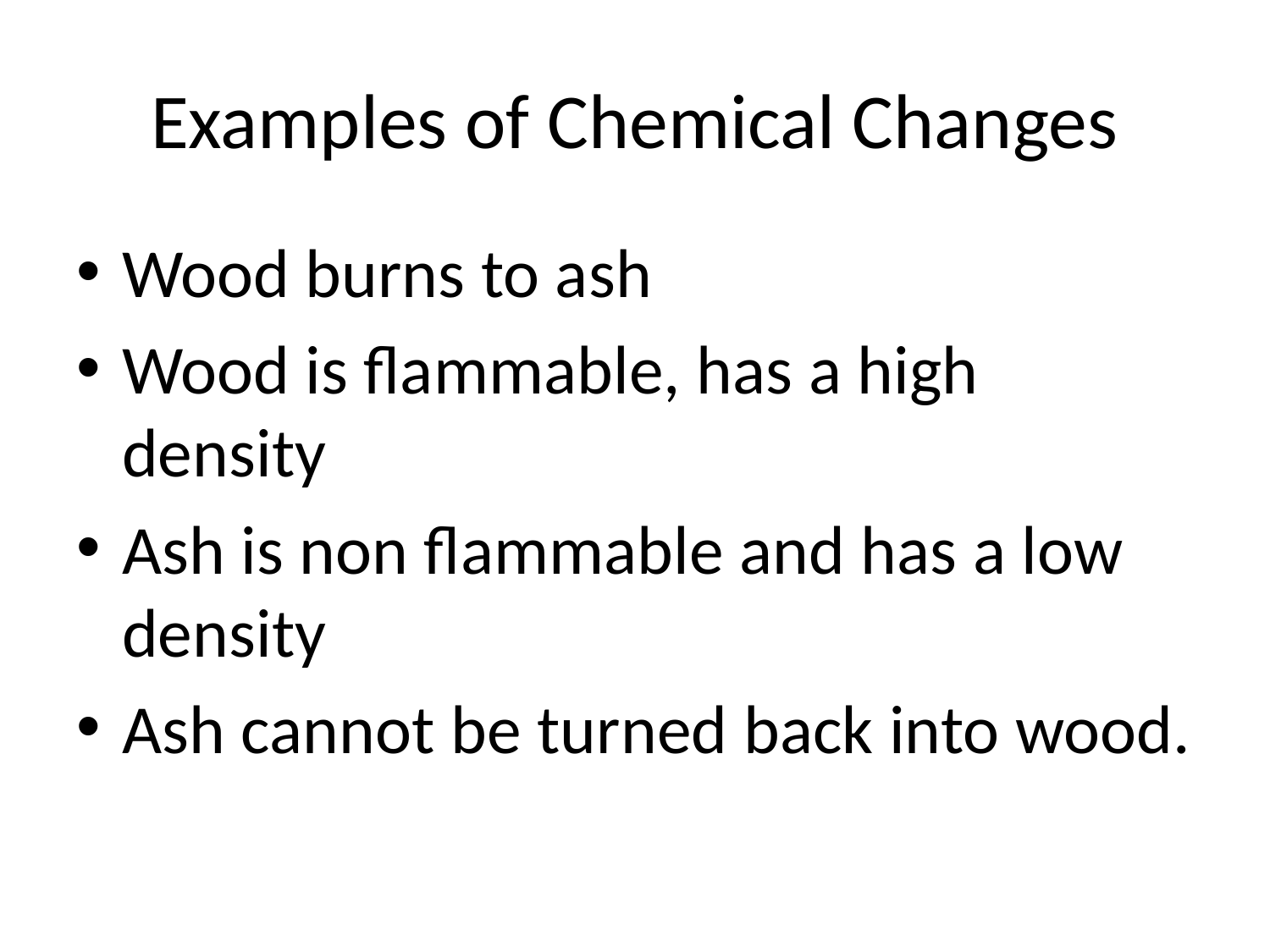

# Examples of Chemical Changes
Wood burns to ash
Wood is flammable, has a high density
Ash is non flammable and has a low density
Ash cannot be turned back into wood.